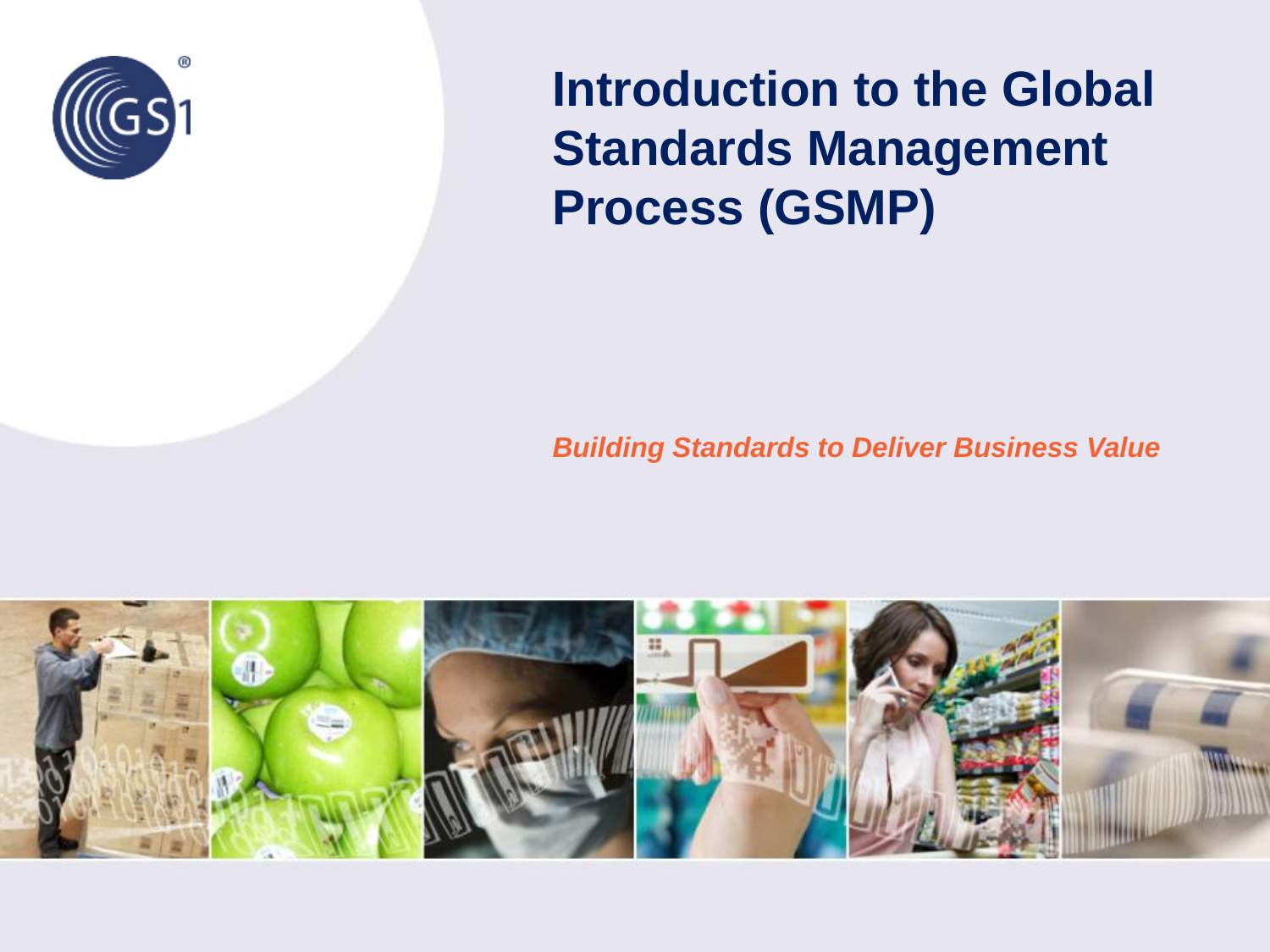

# Introduction to the Global Standards Management Process (GSMP)
Building Standards to Deliver Business Value